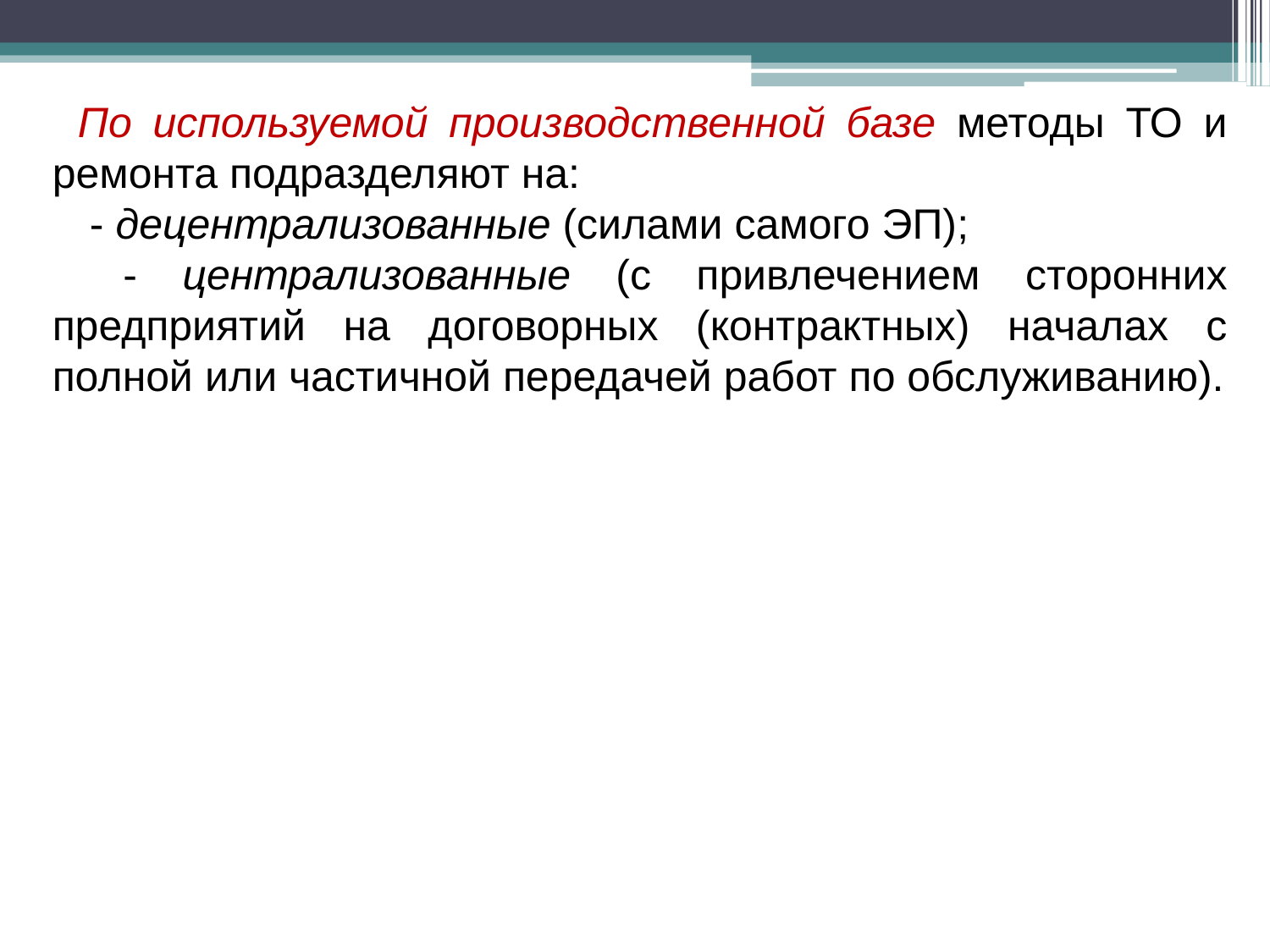

По используемой производственной базе методы ТО и ремонта подразделяют на:
 - децентрализованные (силами самого ЭП);
 - централизованные (с привлечением сторонних предприятий на договорных (контрактных) началах с полной или частичной передачей работ по обслуживанию).